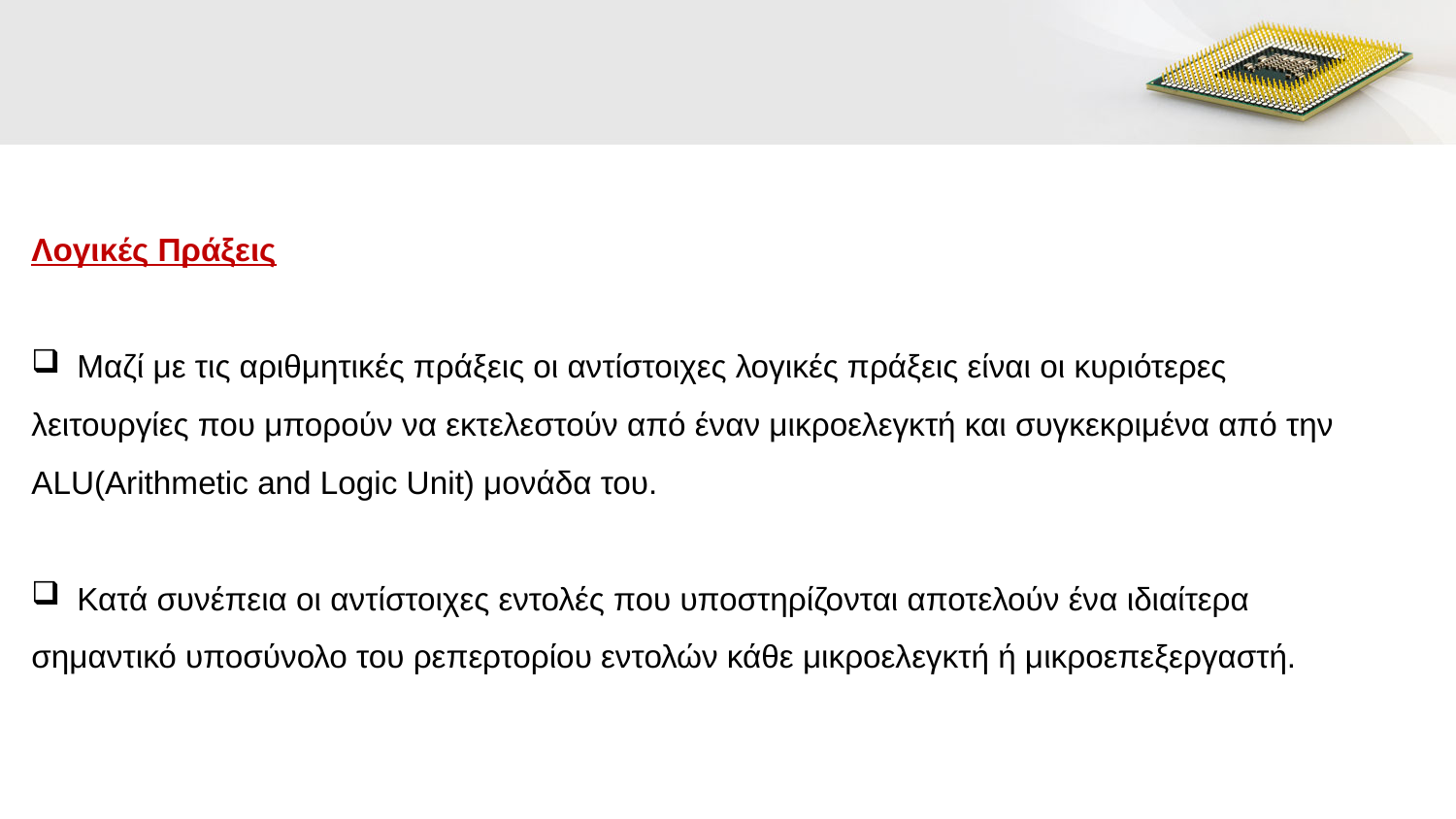

Λογικές Πράξεις

Μαζί με τις αριθμητικές πράξεις οι αντίστοιχες λογικές πράξεις είναι οι κυριότερες
λειτουργίες που μπορούν να εκτελεστούν από έναν μικροελεγκτή και συγκεκριμένα από την ALU(Arithmetic and Logic Unit) μονάδα του.

Κατά συνέπεια οι αντίστοιχες εντολές που υποστηρίζονται αποτελούν ένα ιδιαίτερα
σημαντικό υποσύνολο του ρεπερτορίου εντολών κάθε μικροελεγκτή ή μικροεπεξεργαστή.